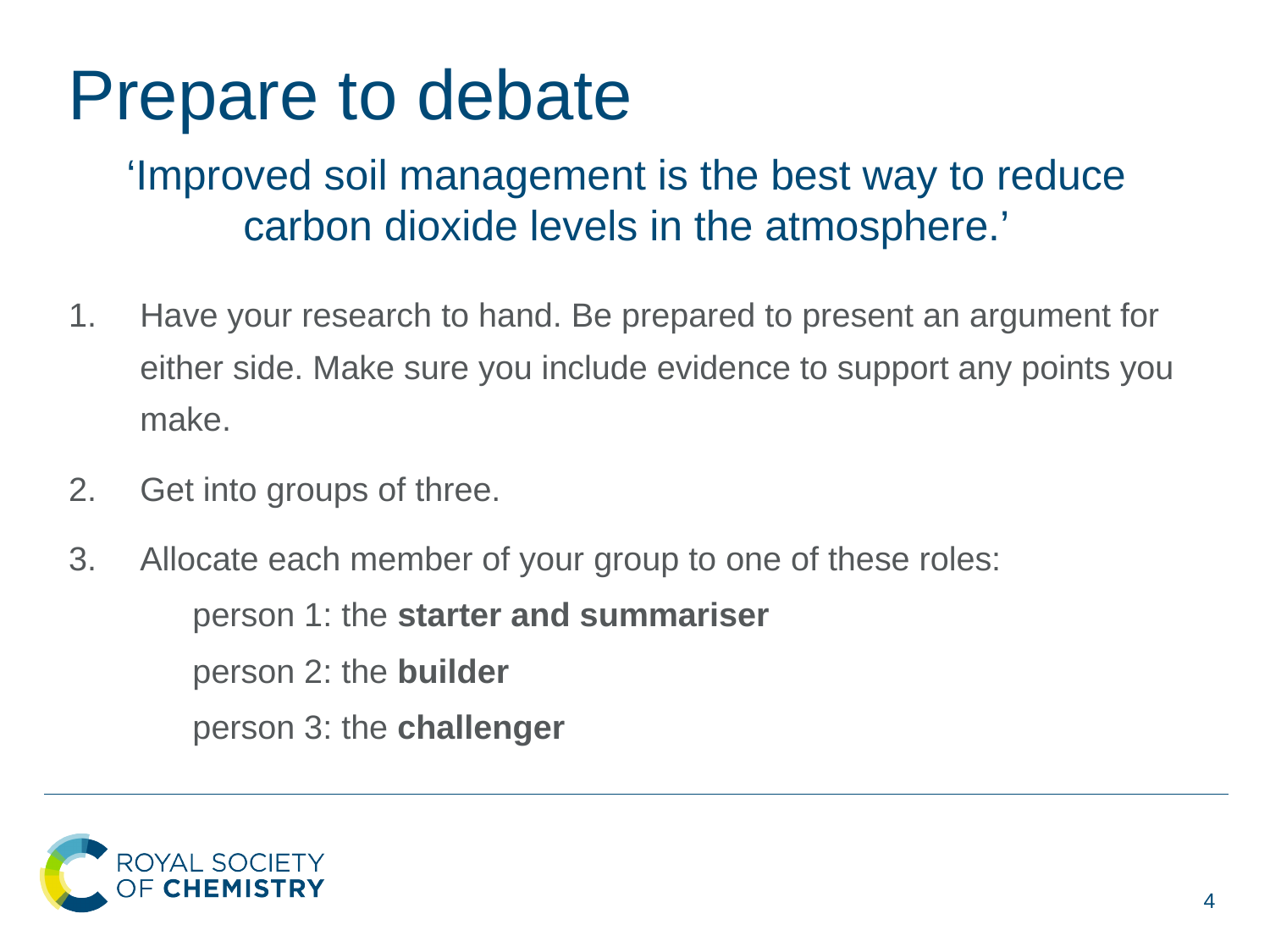

Prepare to debate
‘Improved soil management is the best way to reduce carbon dioxide levels in the atmosphere.’
Have your research to hand. Be prepared to present an argument for either side. Make sure you include evidence to support any points you make.
Get into groups of three.
Allocate each member of your group to one of these roles:
person 1: the starter and summariser
person 2: the builder
person 3: the challenger

4